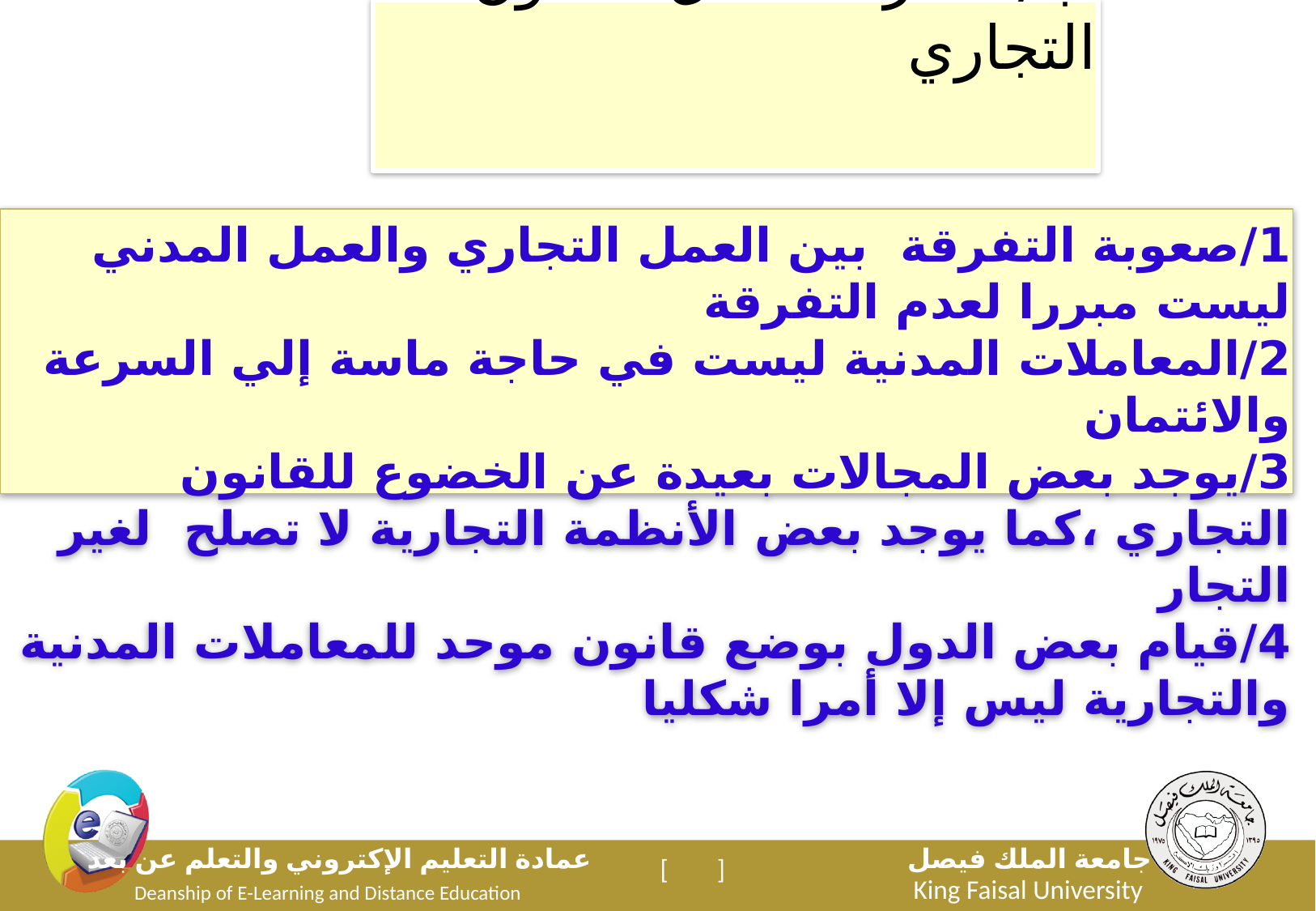

ب/أنصار استقلال القانون التجاري

1/صعوبة التفرقة  بين العمل التجاري والعمل المدني ليست مبررا لعدم التفرقة
2/المعاملات المدنية ليست في حاجة ماسة إلي السرعة والائتمان
3/يوجد بعض المجالات بعيدة عن الخضوع للقانون التجاري ،كما يوجد بعض الأنظمة التجارية لا تصلح  لغير التجار
4/قيام بعض الدول بوضع قانون موحد للمعاملات المدنية والتجارية ليس إلا أمرا شكليا